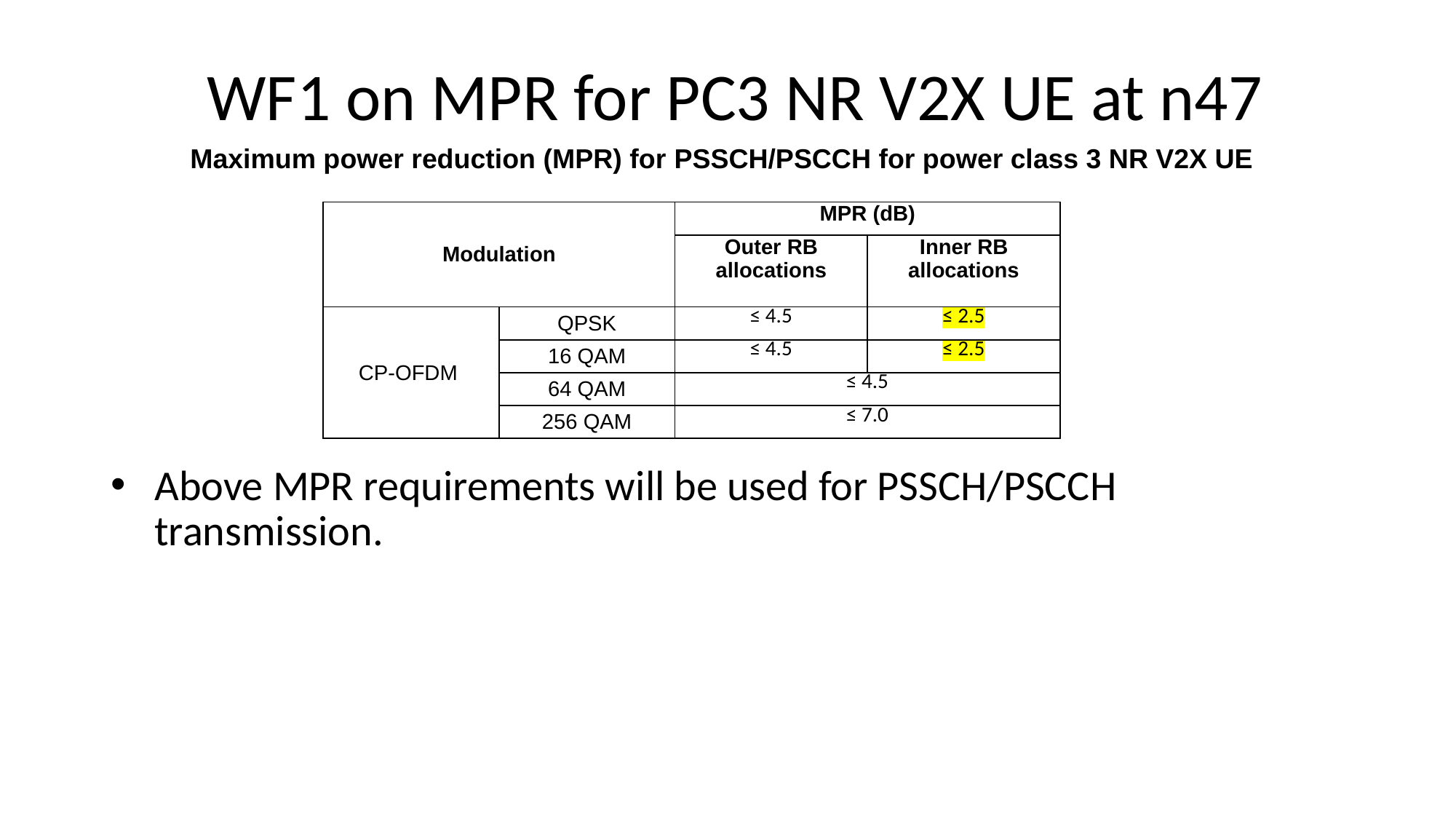

# WF1 on MPR for PC3 NR V2X UE at n47
   Maximum power reduction (MPR) for PSSCH/PSCCH for power class 3 NR V2X UE

Above MPR requirements will be used for PSSCH/PSCCH transmission.

| Modulation |  | MPR (dB) |  |
| --- | --- | --- | --- |
|  |  | Outer RB allocations | Inner RB allocations |
| CP-OFDM | QPSK | ≤ 4.5 | ≤ 2.5 |
|  | 16 QAM | ≤ 4.5 | ≤ 2.5 |
|  | 64 QAM | ≤ 4.5 |  |
|  | 256 QAM | ≤ 7.0 |  |